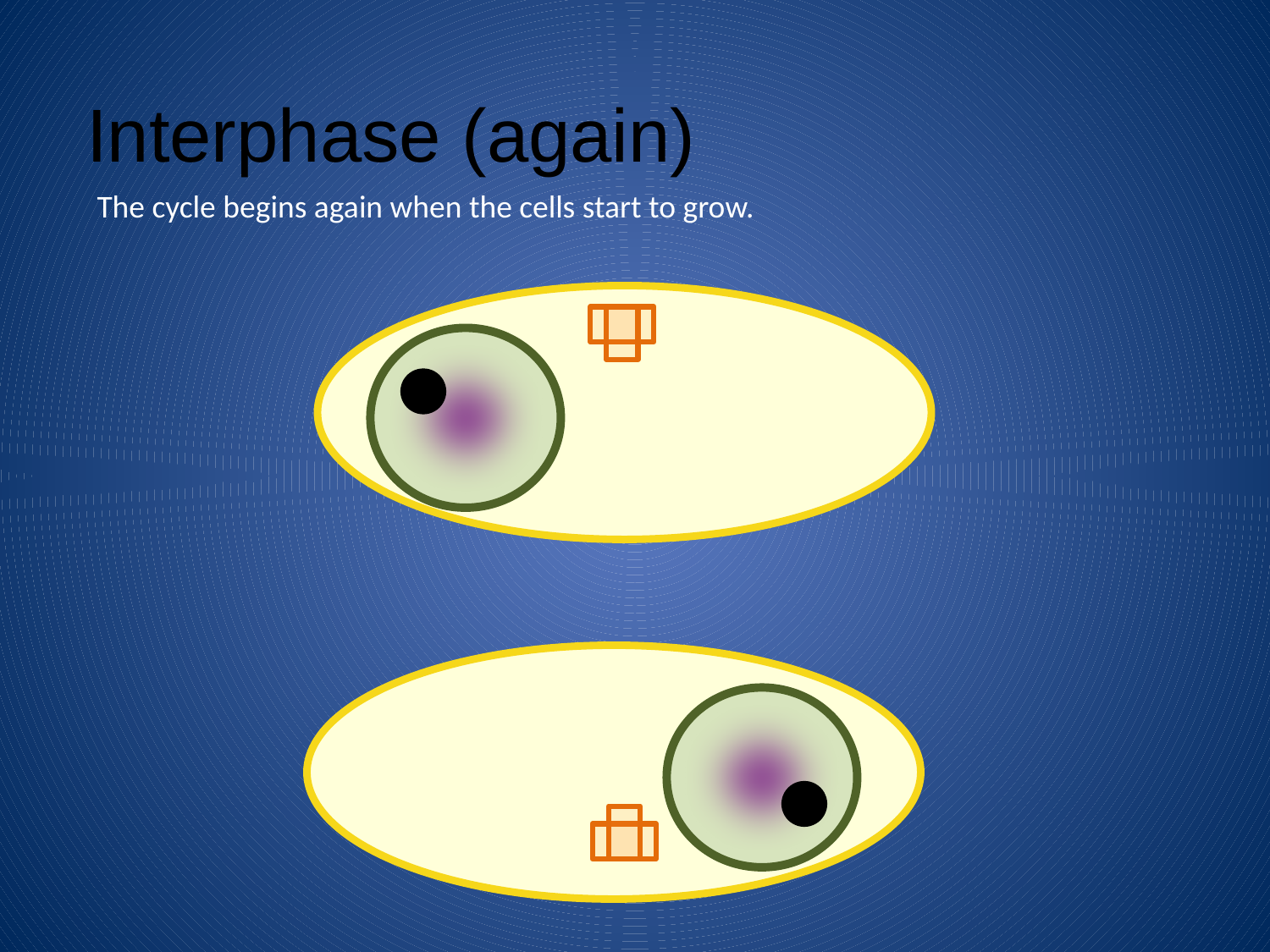

Interphase (again)

The cycle begins again when the cells start to grow.